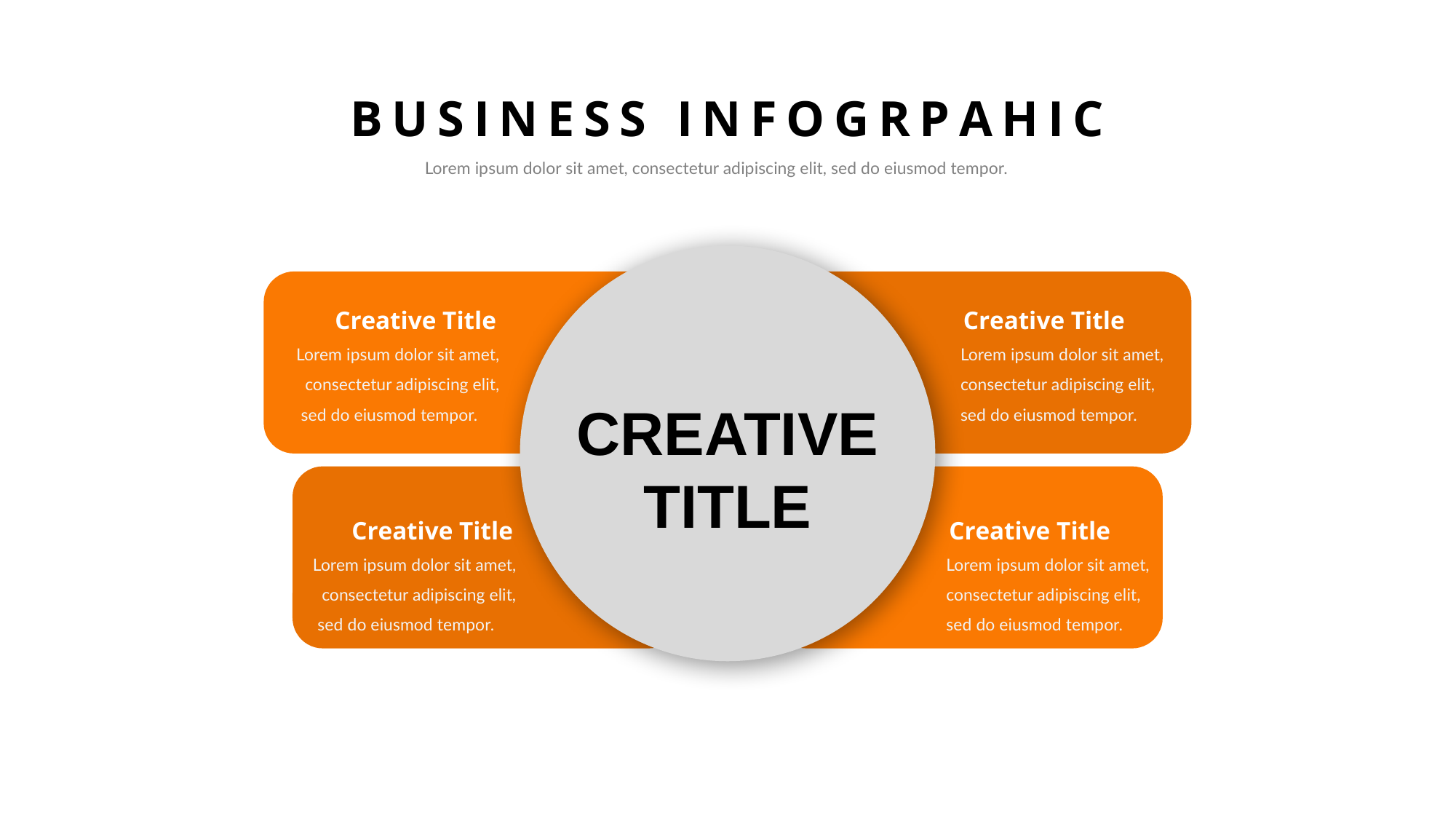

BUSINESS INFOGRPAHIC
Lorem ipsum dolor sit amet, consectetur adipiscing elit, sed do eiusmod tempor.

Creative Title
Creative Title
Lorem ipsum dolor sit amet, consectetur adipiscing elit, sed do eiusmod tempor.
Lorem ipsum dolor sit amet, consectetur adipiscing elit, sed do eiusmod tempor.
CREATIVE TITLE

Creative Title
Creative Title
Lorem ipsum dolor sit amet, consectetur adipiscing elit, sed do eiusmod tempor.
Lorem ipsum dolor sit amet, consectetur adipiscing elit, sed do eiusmod tempor.